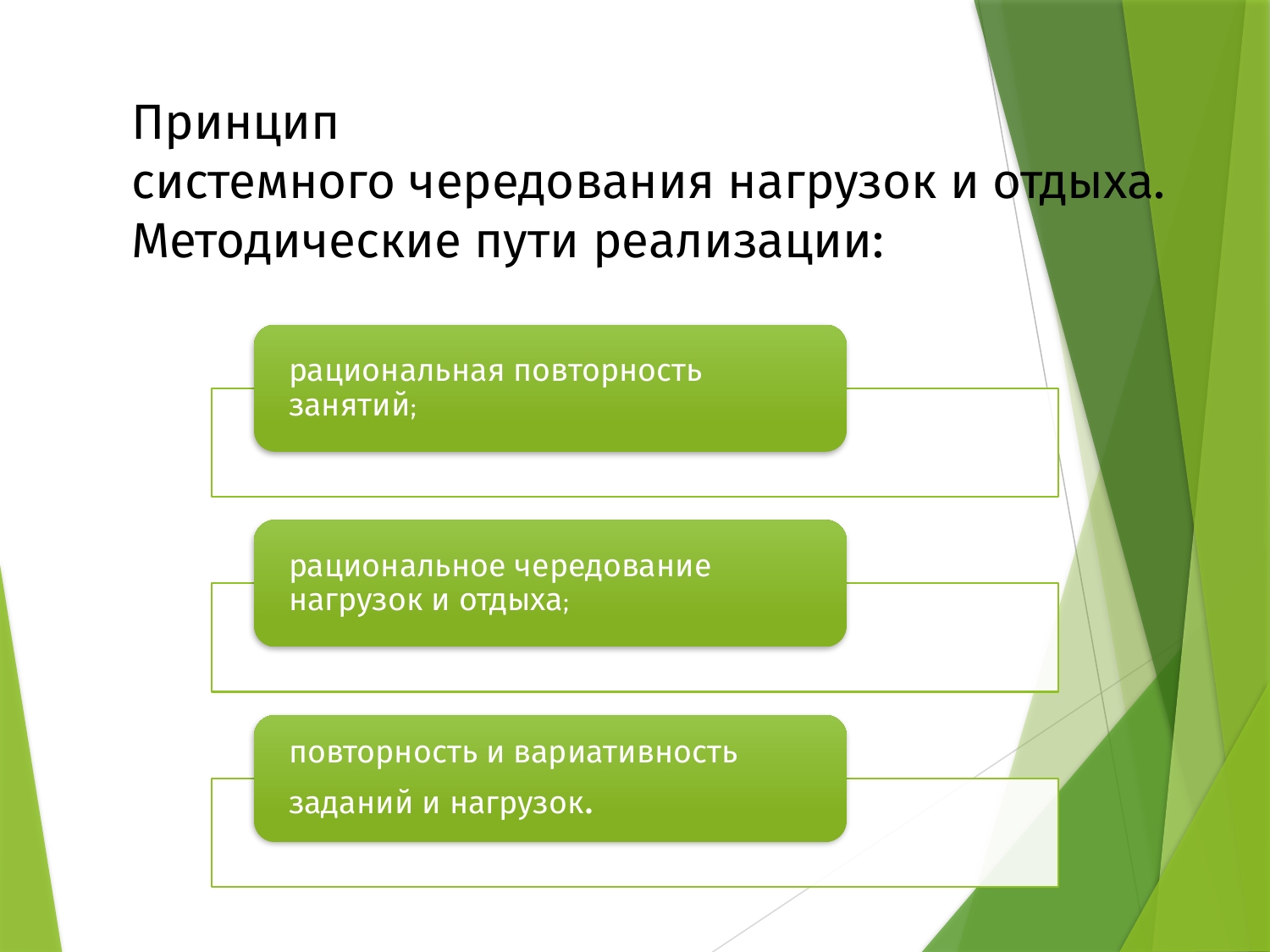

Принцип
системного чередования нагрузок и отдыха.
Методические пути реализации:
рациональная повторность занятий;
рациональное чередование нагрузок и отдыха;
повторность и вариативность
заданий и нагрузок.